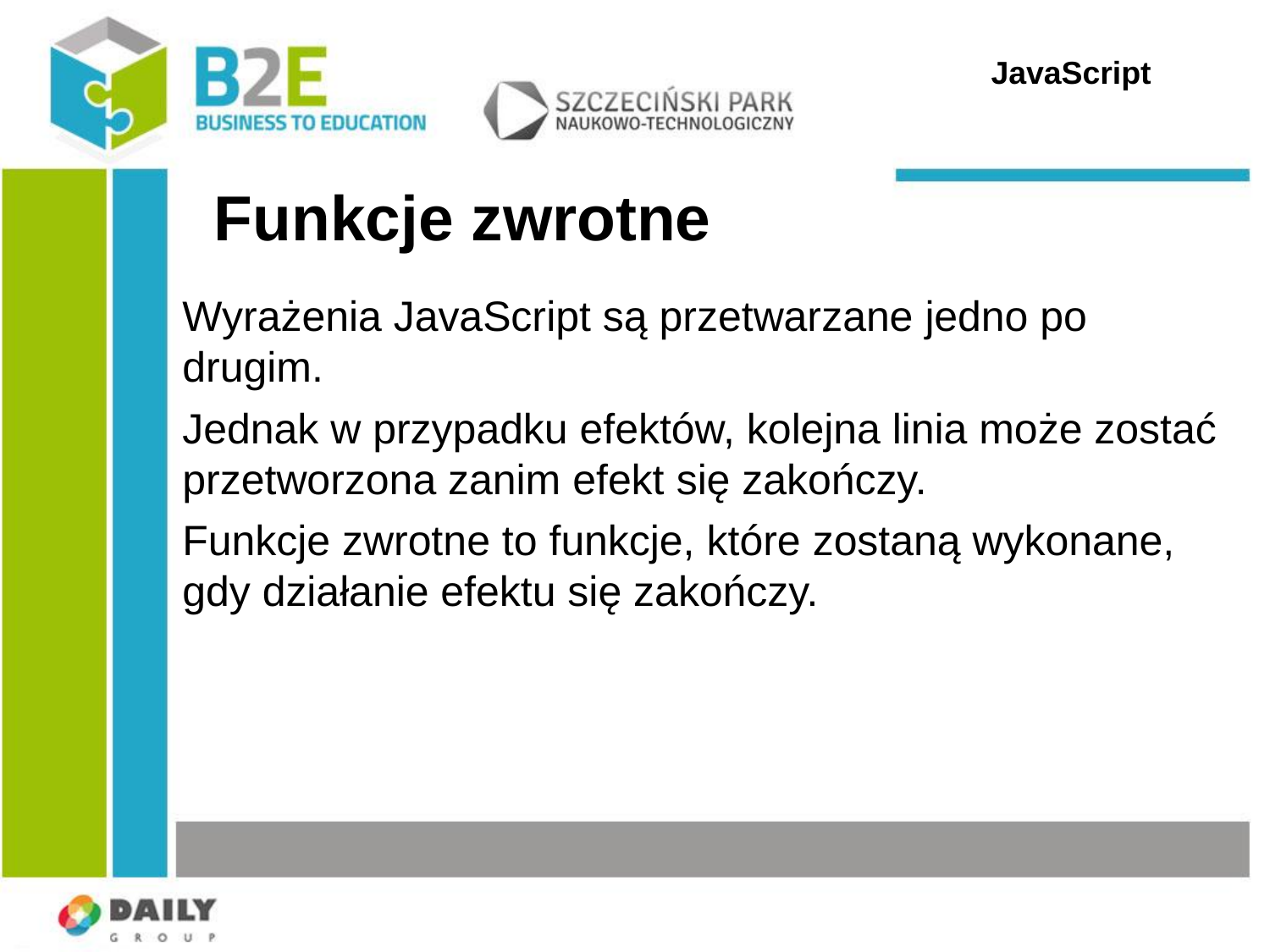

JavaScript
Funkcje zwrotne
Wyrażenia JavaScript są przetwarzane jedno po drugim.
Jednak w przypadku efektów, kolejna linia może zostać przetworzona zanim efekt się zakończy.
Funkcje zwrotne to funkcje, które zostaną wykonane, gdy działanie efektu się zakończy.